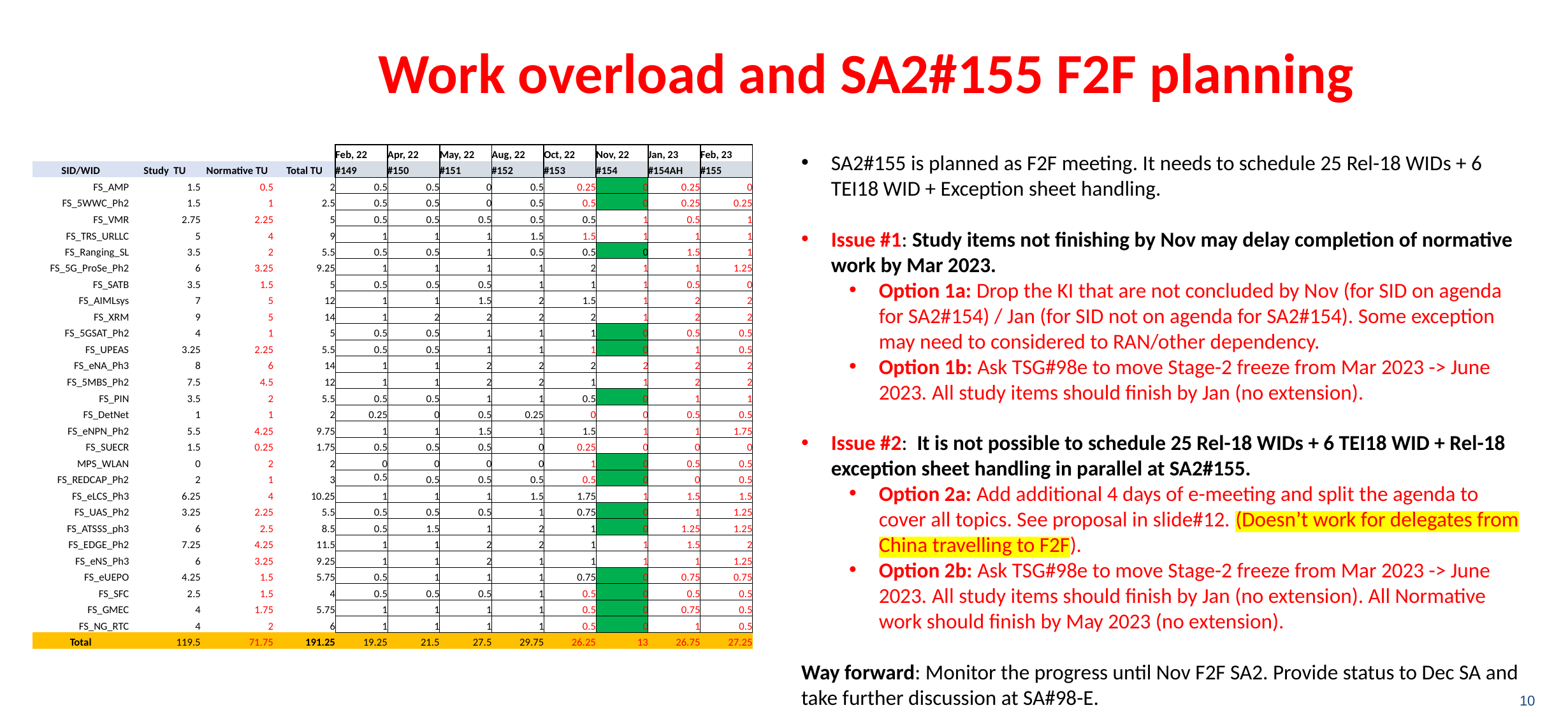

# Work overload and SA2#155 F2F planning
|  |  |  |  | Feb, 22 | Apr, 22 | May, 22 | Aug, 22 | Oct, 22 | Nov, 22 | Jan, 23 | Feb, 23 |
| --- | --- | --- | --- | --- | --- | --- | --- | --- | --- | --- | --- |
| SID/WID | Study TU | Normative TU | Total TU | #149 | #150 | #151 | #152 | #153 | #154 | #154AH | #155 |
| FS\_AMP | 1.5 | 0.5 | 2 | 0.5 | 0.5 | 0 | 0.5 | 0.25 | 0 | 0.25 | 0 |
| FS\_5WWC\_Ph2 | 1.5 | 1 | 2.5 | 0.5 | 0.5 | 0 | 0.5 | 0.5 | 0 | 0.25 | 0.25 |
| FS\_VMR | 2.75 | 2.25 | 5 | 0.5 | 0.5 | 0.5 | 0.5 | 0.5 | 1 | 0.5 | 1 |
| FS\_TRS\_URLLC | 5 | 4 | 9 | 1 | 1 | 1 | 1.5 | 1.5 | 1 | 1 | 1 |
| FS\_Ranging\_SL | 3.5 | 2 | 5.5 | 0.5 | 0.5 | 1 | 0.5 | 0.5 | 0 | 1.5 | 1 |
| FS\_5G\_ProSe\_Ph2 | 6 | 3.25 | 9.25 | 1 | 1 | 1 | 1 | 2 | 1 | 1 | 1.25 |
| FS\_SATB | 3.5 | 1.5 | 5 | 0.5 | 0.5 | 0.5 | 1 | 1 | 1 | 0.5 | 0 |
| FS\_AIMLsys | 7 | 5 | 12 | 1 | 1 | 1.5 | 2 | 1.5 | 1 | 2 | 2 |
| FS\_XRM | 9 | 5 | 14 | 1 | 2 | 2 | 2 | 2 | 1 | 2 | 2 |
| FS\_5GSAT\_Ph2 | 4 | 1 | 5 | 0.5 | 0.5 | 1 | 1 | 1 | 0 | 0.5 | 0.5 |
| FS\_UPEAS | 3.25 | 2.25 | 5.5 | 0.5 | 0.5 | 1 | 1 | 1 | 0 | 1 | 0.5 |
| FS\_eNA\_Ph3 | 8 | 6 | 14 | 1 | 1 | 2 | 2 | 2 | 2 | 2 | 2 |
| FS\_5MBS\_Ph2 | 7.5 | 4.5 | 12 | 1 | 1 | 2 | 2 | 1 | 1 | 2 | 2 |
| FS\_PIN | 3.5 | 2 | 5.5 | 0.5 | 0.5 | 1 | 1 | 0.5 | 0 | 1 | 1 |
| FS\_DetNet | 1 | 1 | 2 | 0.25 | 0 | 0.5 | 0.25 | 0 | 0 | 0.5 | 0.5 |
| FS\_eNPN\_Ph2 | 5.5 | 4.25 | 9.75 | 1 | 1 | 1.5 | 1 | 1.5 | 1 | 1 | 1.75 |
| FS\_SUECR | 1.5 | 0.25 | 1.75 | 0.5 | 0.5 | 0.5 | 0 | 0.25 | 0 | 0 | 0 |
| MPS\_WLAN | 0 | 2 | 2 | 0 | 0 | 0 | 0 | 1 | 0 | 0.5 | 0.5 |
| FS\_REDCAP\_Ph2 | 2 | 1 | 3 | 0.5 | 0.5 | 0.5 | 0.5 | 0.5 | 0 | 0 | 0.5 |
| FS\_eLCS\_Ph3 | 6.25 | 4 | 10.25 | 1 | 1 | 1 | 1.5 | 1.75 | 1 | 1.5 | 1.5 |
| FS\_UAS\_Ph2 | 3.25 | 2.25 | 5.5 | 0.5 | 0.5 | 0.5 | 1 | 0.75 | 0 | 1 | 1.25 |
| FS\_ATSSS\_ph3 | 6 | 2.5 | 8.5 | 0.5 | 1.5 | 1 | 2 | 1 | 0 | 1.25 | 1.25 |
| FS\_EDGE\_Ph2 | 7.25 | 4.25 | 11.5 | 1 | 1 | 2 | 2 | 1 | 1 | 1.5 | 2 |
| FS\_eNS\_Ph3 | 6 | 3.25 | 9.25 | 1 | 1 | 2 | 1 | 1 | 1 | 1 | 1.25 |
| FS\_eUEPO | 4.25 | 1.5 | 5.75 | 0.5 | 1 | 1 | 1 | 0.75 | 0 | 0.75 | 0.75 |
| FS\_SFC | 2.5 | 1.5 | 4 | 0.5 | 0.5 | 0.5 | 1 | 0.5 | 0 | 0.5 | 0.5 |
| FS\_GMEC | 4 | 1.75 | 5.75 | 1 | 1 | 1 | 1 | 0.5 | 0 | 0.75 | 0.5 |
| FS\_NG\_RTC | 4 | 2 | 6 | 1 | 1 | 1 | 1 | 0.5 | 0 | 1 | 0.5 |
| Total | 119.5 | 71.75 | 191.25 | 19.25 | 21.5 | 27.5 | 29.75 | 26.25 | 13 | 26.75 | 27.25 |
SA2#155 is planned as F2F meeting. It needs to schedule 25 Rel-18 WIDs + 6 TEI18 WID + Exception sheet handling.

Issue #1: Study items not finishing by Nov may delay completion of normative work by Mar 2023.
Option 1a: Drop the KI that are not concluded by Nov (for SID on agenda for SA2#154) / Jan (for SID not on agenda for SA2#154). Some exception may need to considered to RAN/other dependency.
Option 1b: Ask TSG#98e to move Stage-2 freeze from Mar 2023 -> June 2023. All study items should finish by Jan (no extension).

Issue #2:  It is not possible to schedule 25 Rel-18 WIDs + 6 TEI18 WID + Rel-18 exception sheet handling in parallel at SA2#155.
Option 2a: Add additional 4 days of e-meeting and split the agenda to cover all topics. See proposal in slide#12. (Doesn’t work for delegates from China travelling to F2F).
Option 2b: Ask TSG#98e to move Stage-2 freeze from Mar 2023 -> June 2023. All study items should finish by Jan (no extension). All Normative work should finish by May 2023 (no extension).

Way forward: Monitor the progress until Nov F2F SA2. Provide status to Dec SA and take further discussion at SA#98-E.